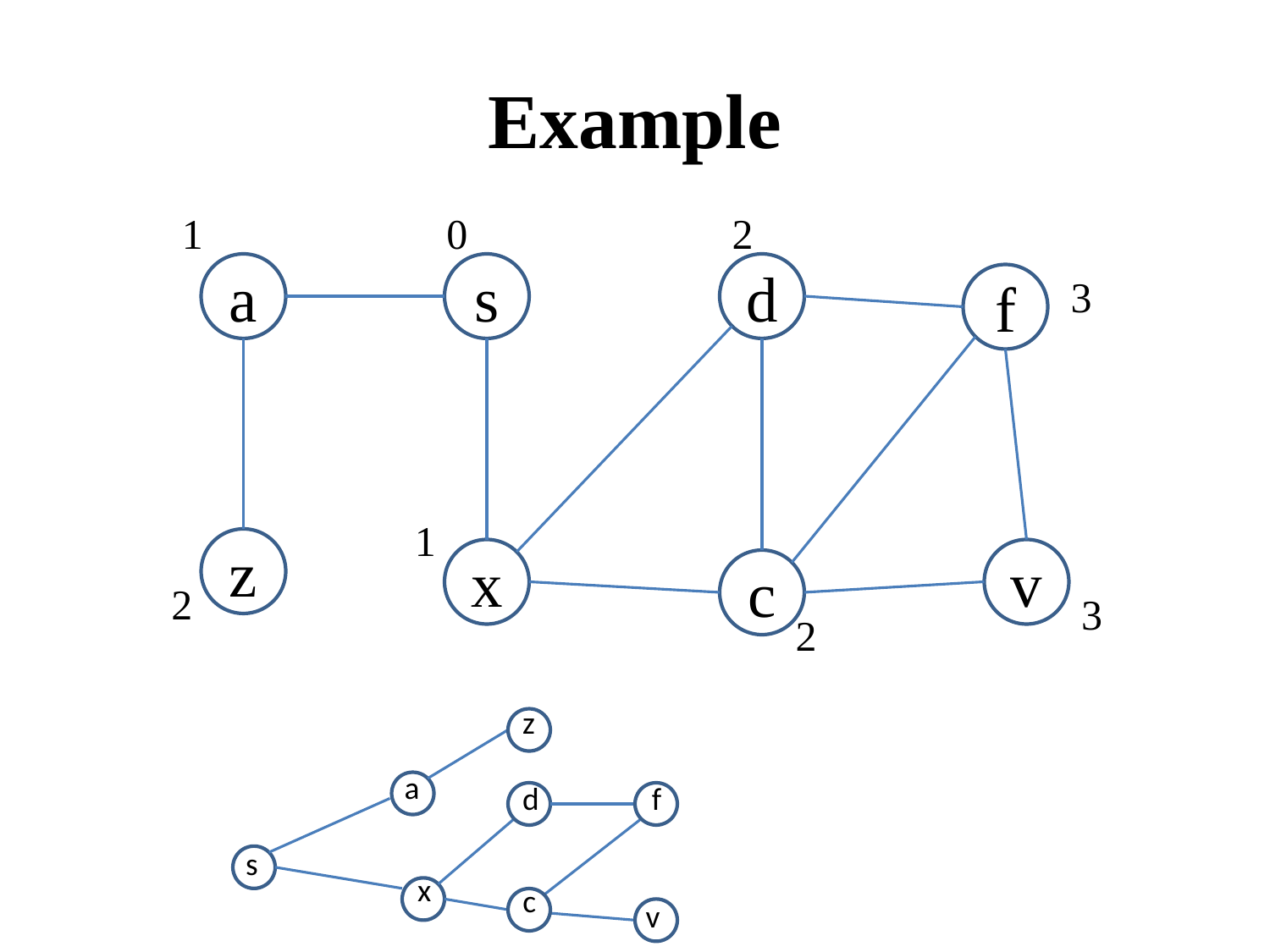

# Example
1
0
2
a
s
d
f
3
1
z
x
v
c
2
3
2
z

a

d

f

s

x

c

v